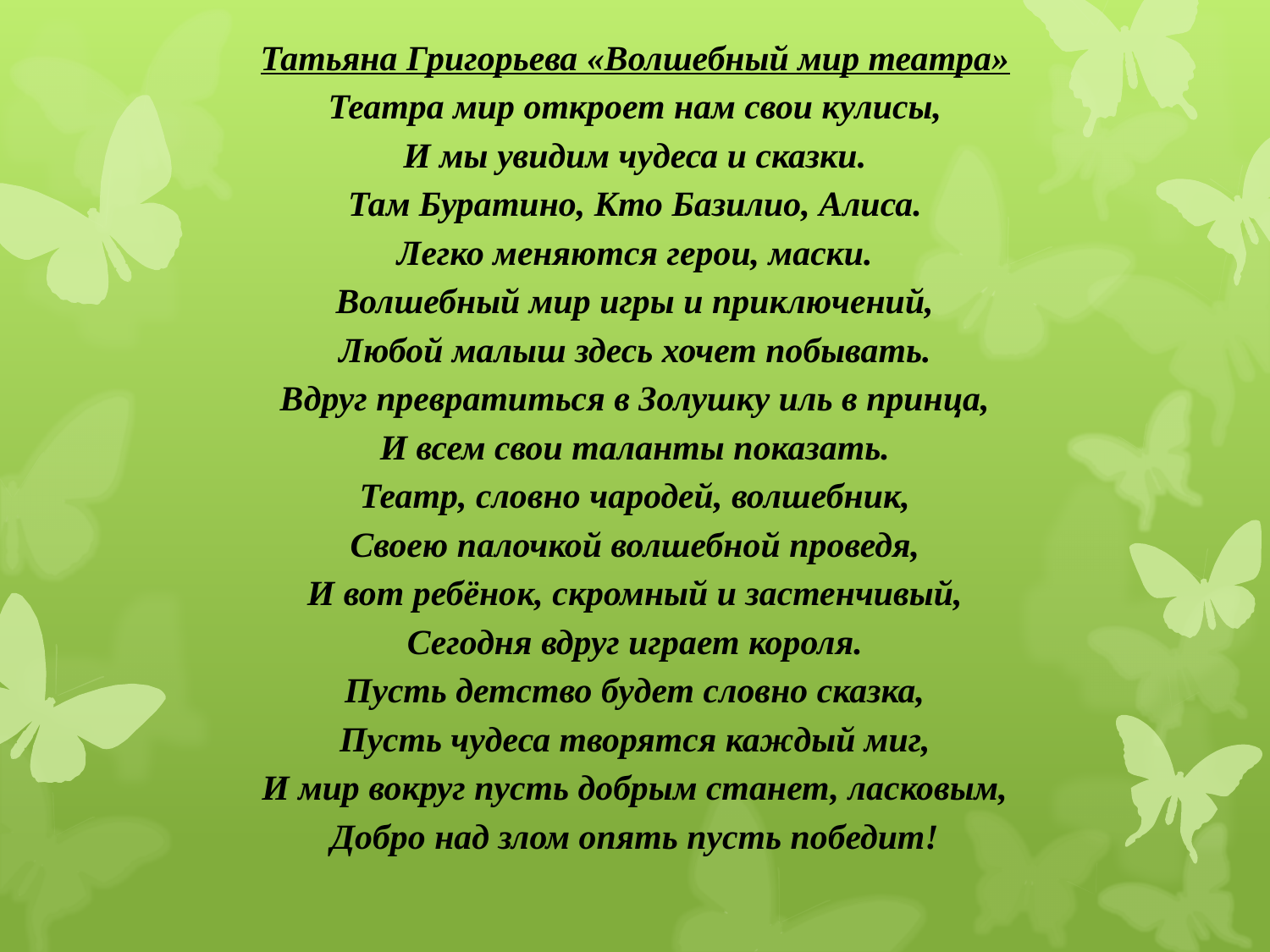

Татьяна Григорьева «Волшебный мир театра»
Театра мир откроет нам свои кулисы,
И мы увидим чудеса и сказки.
Там Буратино, Кто Базилио, Алиса.
Легко меняются герои, маски.
Волшебный мир игры и приключений,
Любой малыш здесь хочет побывать.
Вдруг превратиться в Золушку иль в принца,
И всем свои таланты показать.
Театр, словно чародей, волшебник,
Своею палочкой волшебной проведя,
И вот ребёнок, скромный и застенчивый,
Сегодня вдруг играет короля.
Пусть детство будет словно сказка,
Пусть чудеса творятся каждый миг,
И мир вокруг пусть добрым станет, ласковым,
Добро над злом опять пусть победит!